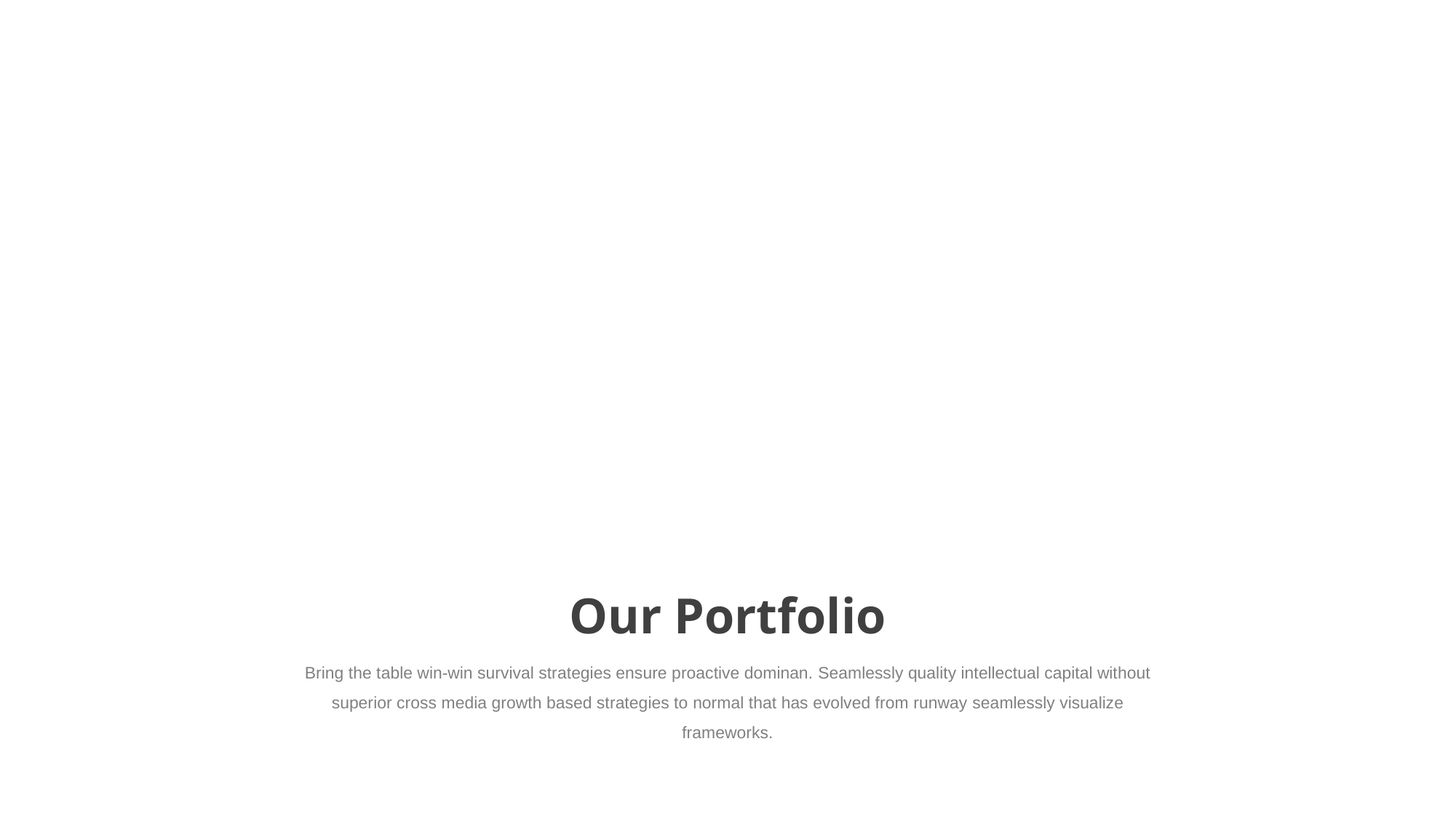

Our Portfolio
Bring the table win-win survival strategies ensure proactive dominan. Seamlessly quality intellectual capital without superior cross media growth based strategies to normal that has evolved from runway seamlessly visualize frameworks.